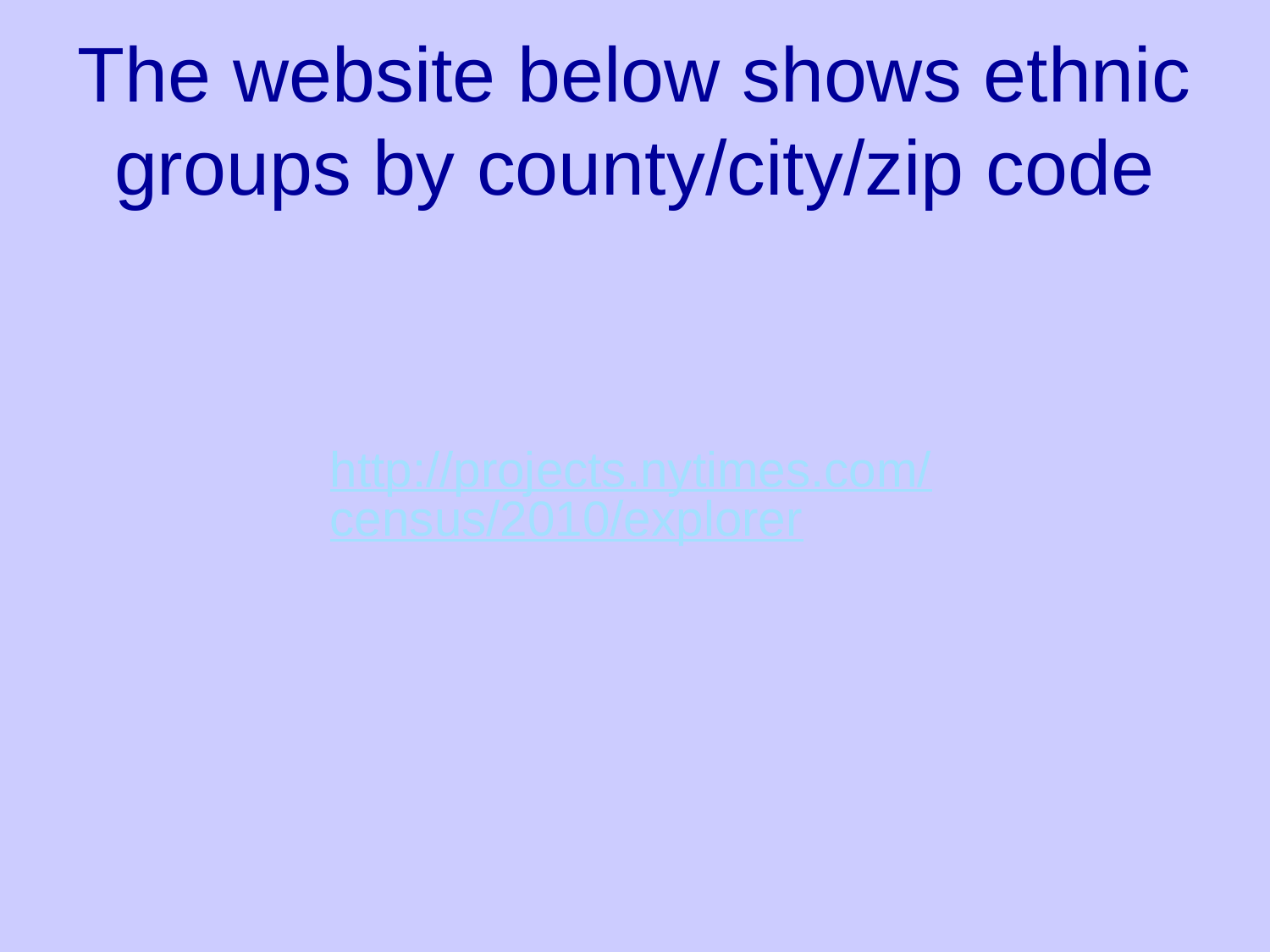

# The website below shows ethnic groups by county/city/zip code
http://projects.nytimes.com/census/2010/explorer